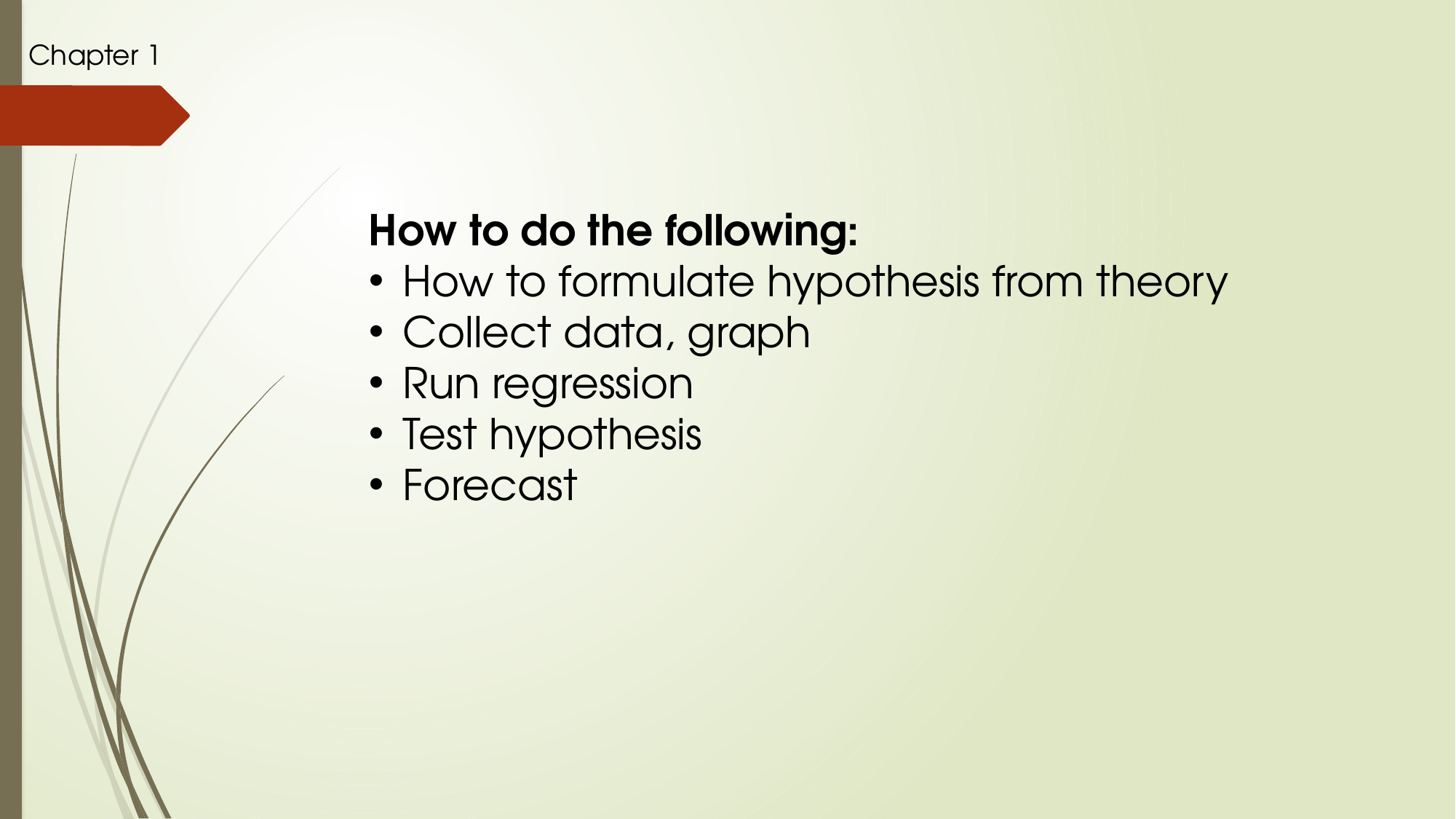

Chapter 1
How to do the following:
How to formulate hypothesis from theory
Collect data, graph
Run regression
Test hypothesis
Forecast